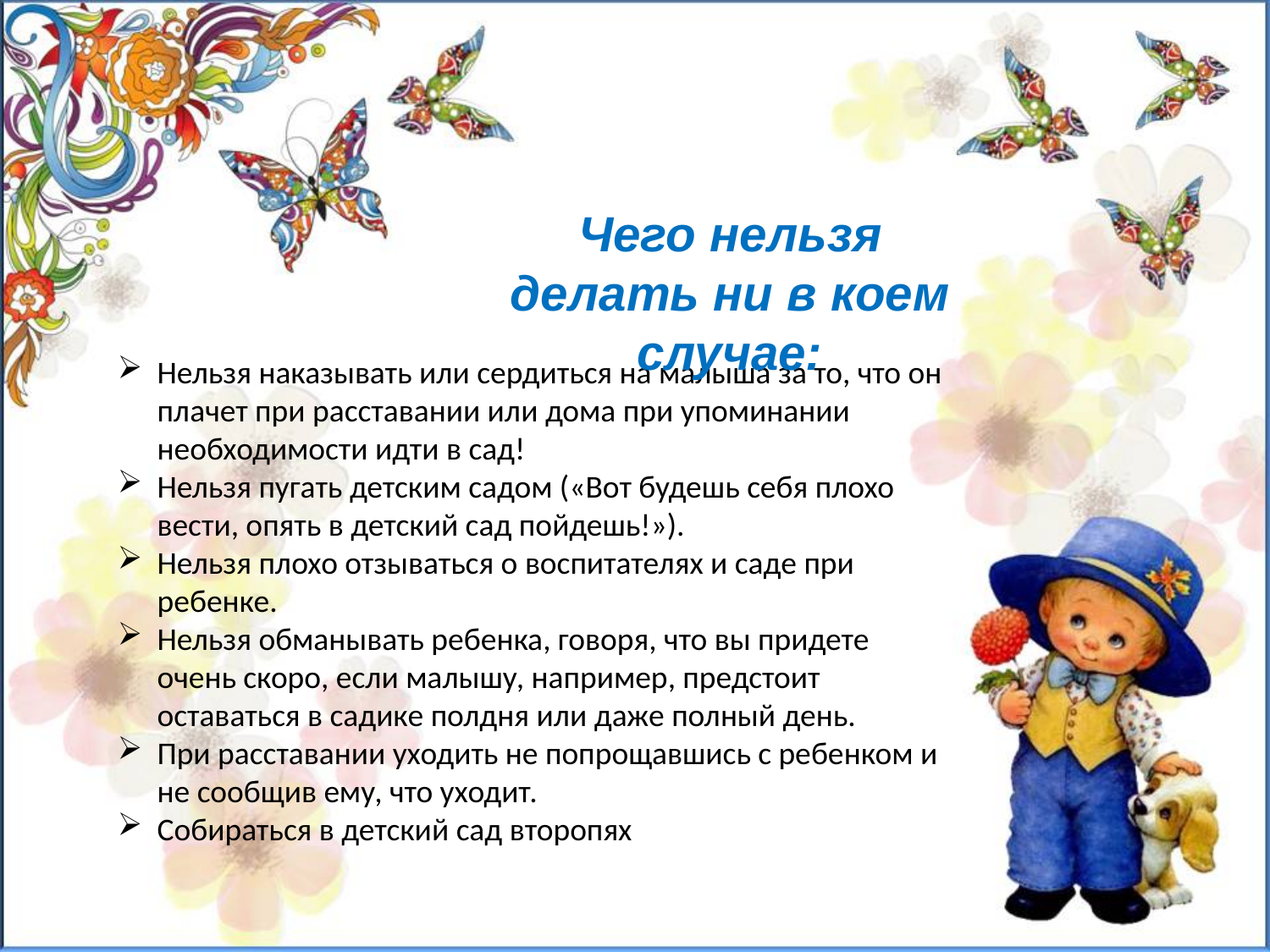

Чего нельзя делать ни в коем случае:
Нельзя наказывать или сердиться на малыша за то, что он плачет при расставании или дома при упоминании необходимости идти в сад!
Нельзя пугать детским садом («Вот будешь себя плохо вести, опять в детский сад пойдешь!»).
Нельзя плохо отзываться о воспитателях и саде при ребенке.
Нельзя обманывать ребенка, говоря, что вы придете очень скоро, если малышу, например, предстоит оставаться в садике полдня или даже полный день.
При расставании уходить не попрощавшись с ребенком и не сообщив ему, что уходит.
Собираться в детский сад второпях